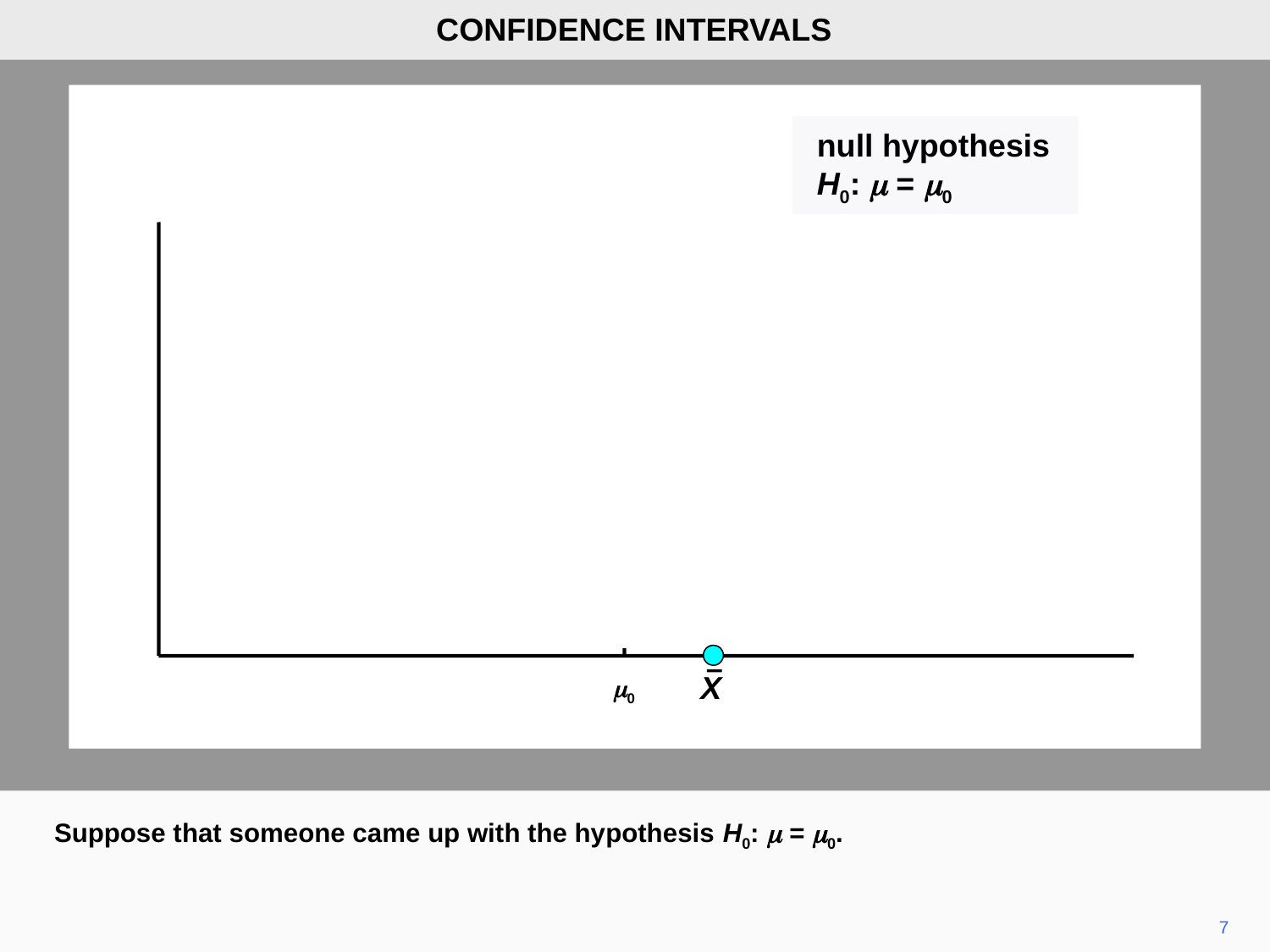

CONFIDENCE INTERVALS

null hypothesis
H0: μ = μ0

X

μ0

Suppose that someone came up with the hypothesis H0: μ = μ0.
7